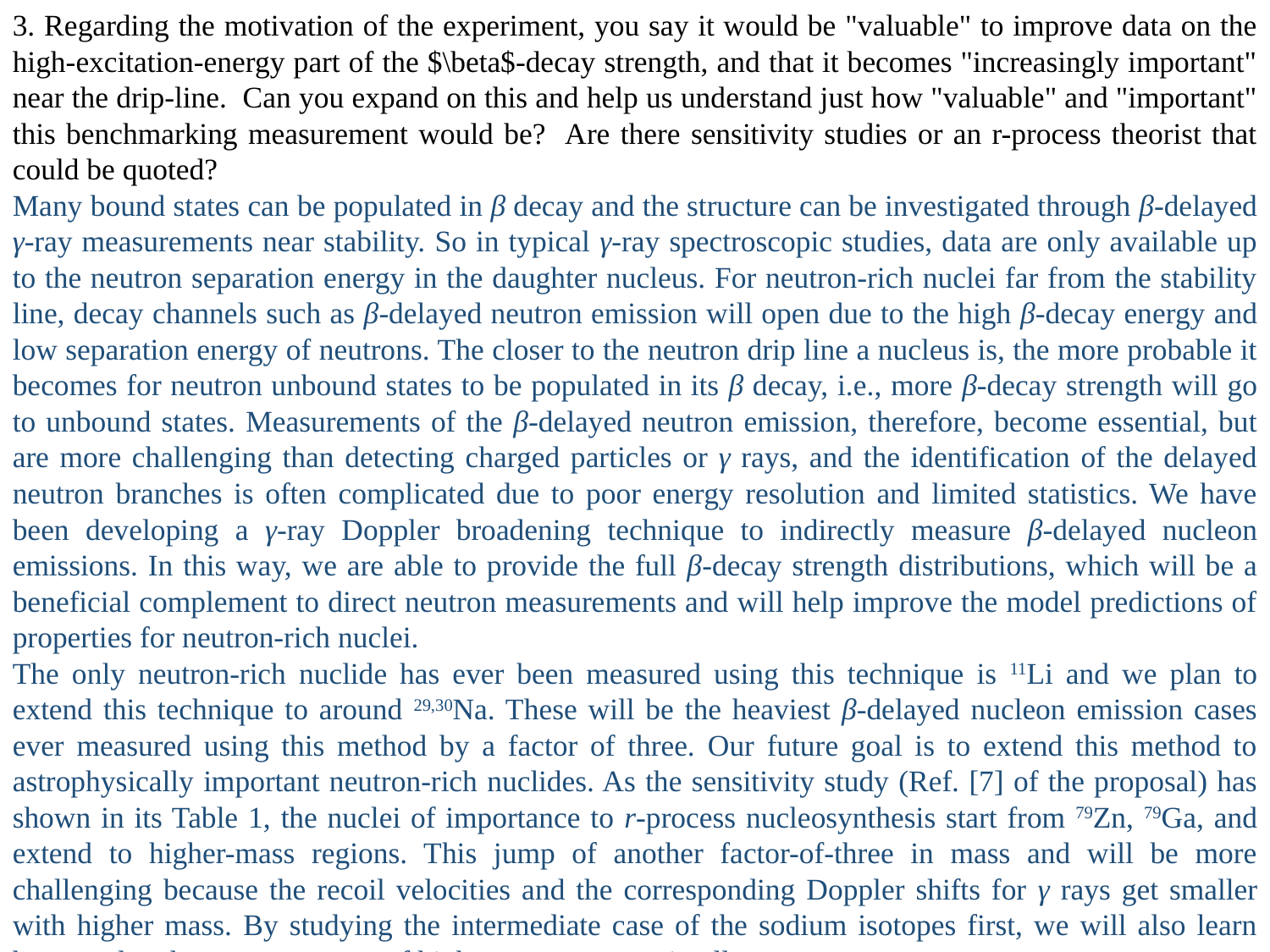

3. Regarding the motivation of the experiment, you say it would be "valuable" to improve data on the high-excitation-energy part of the $\beta$-decay strength, and that it becomes "increasingly important" near the drip-line.  Can you expand on this and help us understand just how "valuable" and "important" this benchmarking measurement would be?  Are there sensitivity studies or an r-process theorist that could be quoted?
Many bound states can be populated in β decay and the structure can be investigated through β-delayed γ-ray measurements near stability. So in typical γ-ray spectroscopic studies, data are only available up to the neutron separation energy in the daughter nucleus. For neutron-rich nuclei far from the stability line, decay channels such as β-delayed neutron emission will open due to the high β-decay energy and low separation energy of neutrons. The closer to the neutron drip line a nucleus is, the more probable it becomes for neutron unbound states to be populated in its β decay, i.e., more β-decay strength will go to unbound states. Measurements of the β-delayed neutron emission, therefore, become essential, but are more challenging than detecting charged particles or γ rays, and the identification of the delayed neutron branches is often complicated due to poor energy resolution and limited statistics. We have been developing a γ-ray Doppler broadening technique to indirectly measure β-delayed nucleon emissions. In this way, we are able to provide the full β-decay strength distributions, which will be a beneficial complement to direct neutron measurements and will help improve the model predictions of properties for neutron-rich nuclei.
The only neutron-rich nuclide has ever been measured using this technique is 11Li and we plan to extend this technique to around 29,30Na. These will be the heaviest β-delayed nucleon emission cases ever measured using this method by a factor of three. Our future goal is to extend this method to astrophysically important neutron-rich nuclides. As the sensitivity study (Ref. [7] of the proposal) has shown in its Table 1, the nuclei of importance to r-process nucleosynthesis start from 79Zn, 79Ga, and extend to higher-mass regions. This jump of another factor-of-three in mass and will be more challenging because the recoil velocities and the corresponding Doppler shifts for γ rays get smaller with higher mass. By studying the intermediate case of the sodium isotopes first, we will also learn how to plan the measurements of higher-mass case optimally.